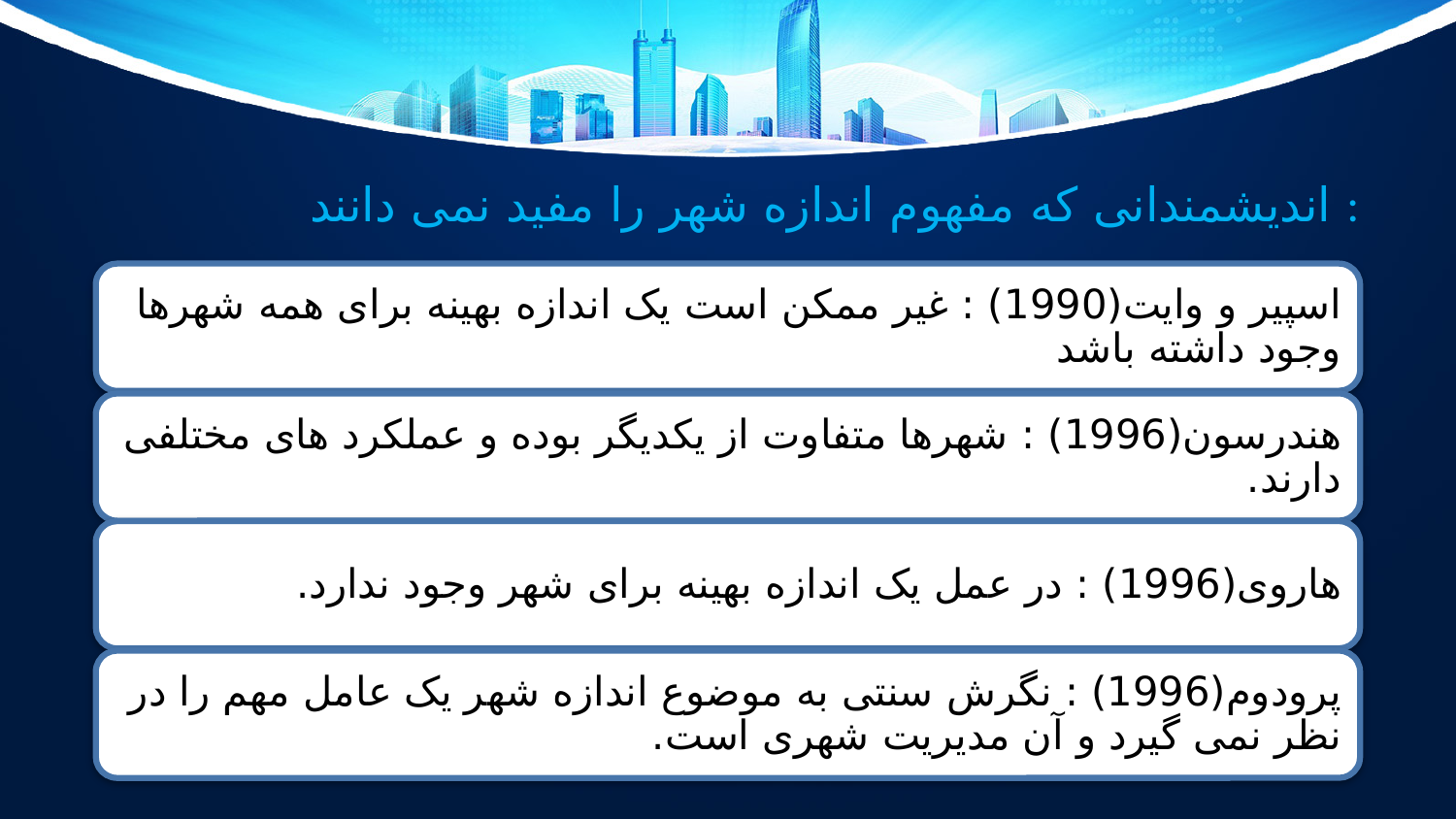

# اندیشمندانی که مفهوم اندازه شهر را مفید نمی دانند :
اسپیر و وایت(1990) : غیر ممکن است یک اندازه بهینه برای همه شهرها وجود داشته باشد
هندرسون(1996) : شهرها متفاوت از یکدیگر بوده و عملکرد های مختلفی دارند.
هاروی(1996) : در عمل یک اندازه بهینه برای شهر وجود ندارد.
پرودوم(1996) : نگرش سنتی به موضوع اندازه شهر یک عامل مهم را در نظر نمی گیرد و آن مدیریت شهری است.